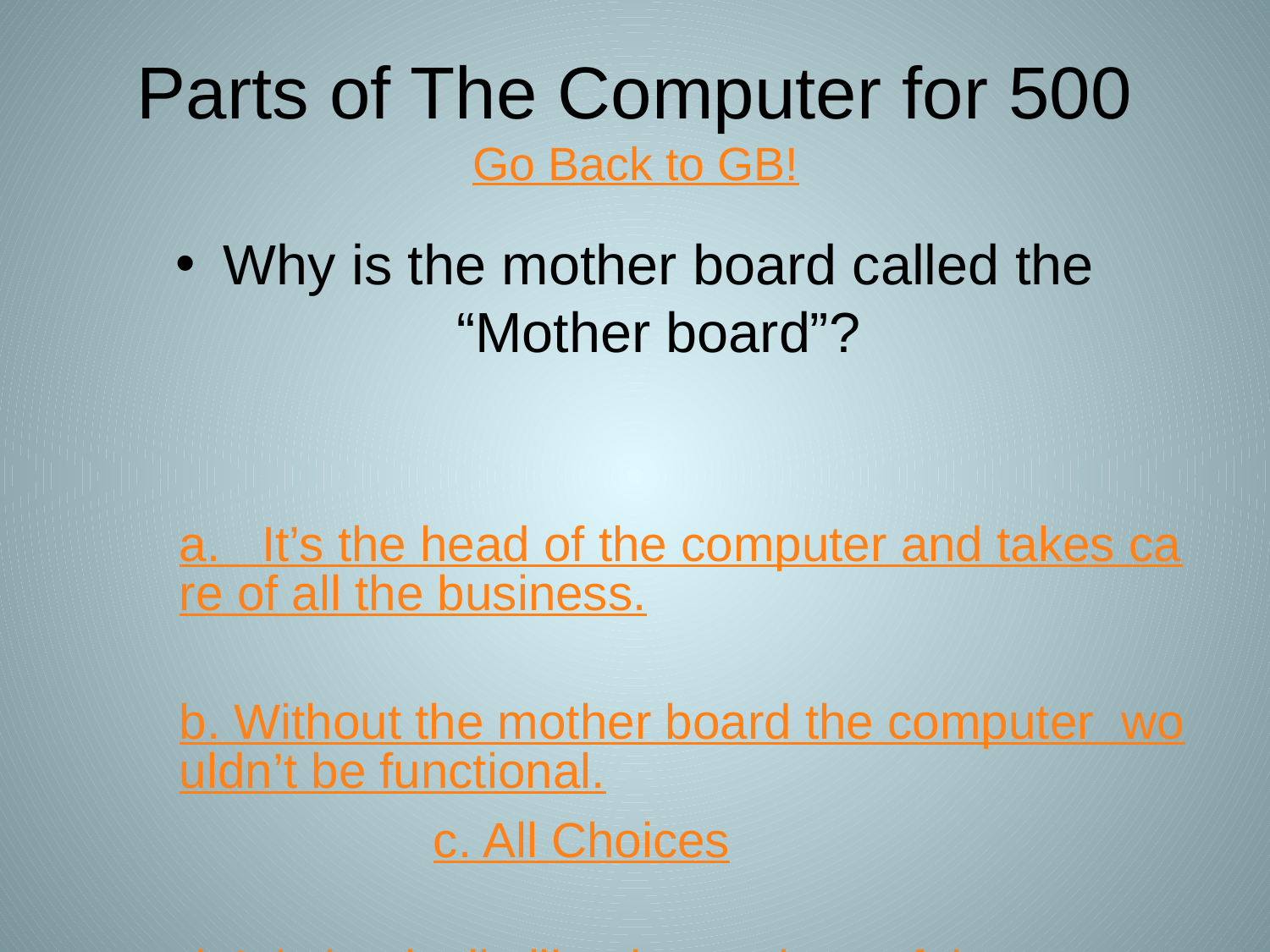

# Parts of The Computer for 500 Go Back to GB!
Why is the mother board called the “Mother board”?

			a.   It’s the head of the computer and takes care of all the business.
			b. Without the mother board the computer  wouldn’t be functional.
			c. All Choices
			d. It is basically like the nucleus of the computer.